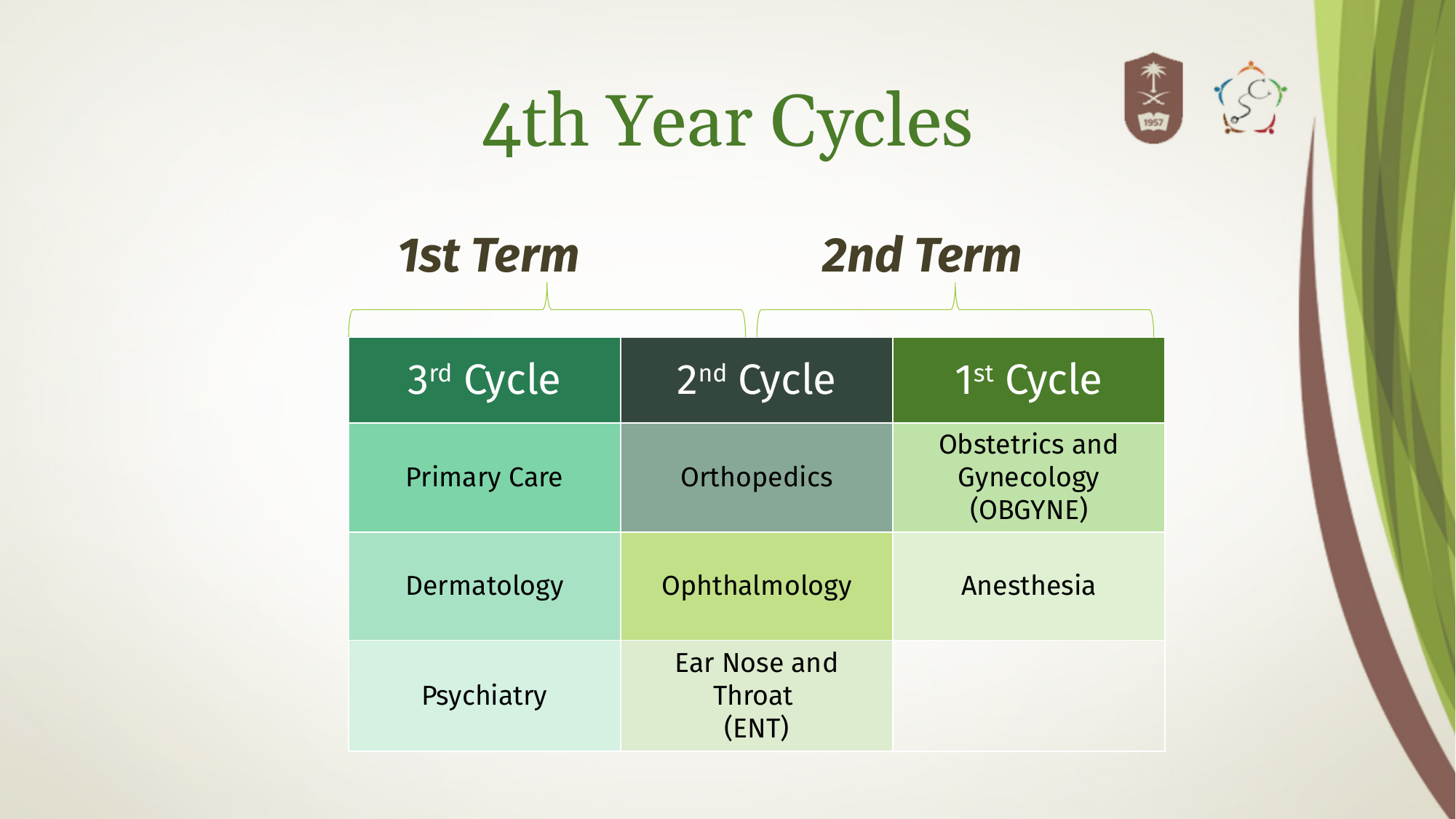

# 4th Year Cycles

             1st Term                      2nd Term
| 3rd Cycle | 2nd Cycle | 1st Cycle |
| --- | --- | --- |
| Primary Care | Orthopedics | Obstetrics and Gynecology (OBGYNE) |
| Dermatology | Ophthalmology | Anesthesia |
| Psychiatry | Ear Nose and Throat (ENT) |  |